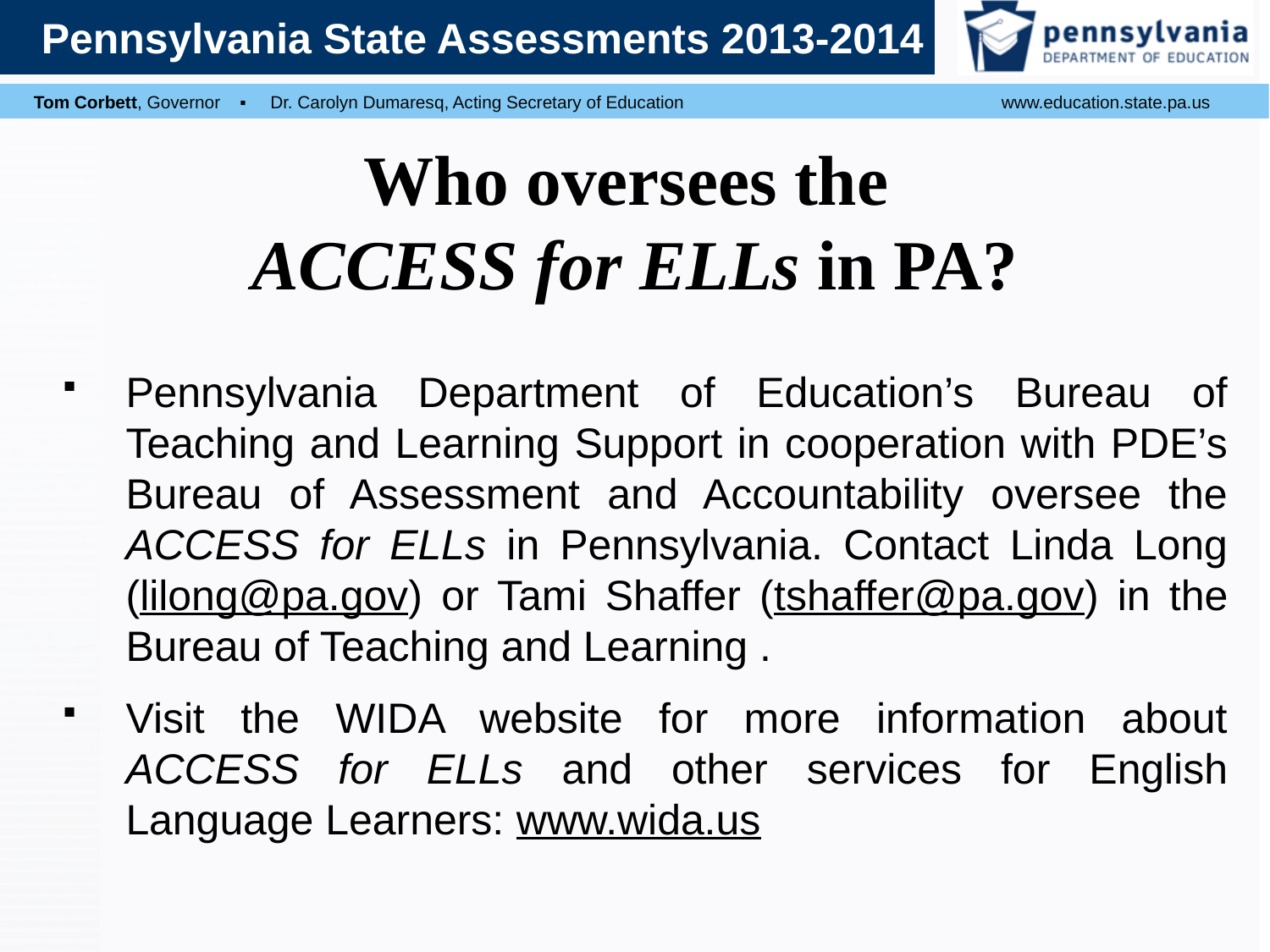

# Who oversees the ACCESS for ELLs in PA?
Pennsylvania Department of Education’s Bureau of Teaching and Learning Support in cooperation with PDE’s Bureau of Assessment and Accountability oversee the ACCESS for ELLs in Pennsylvania. Contact Linda Long (lilong@pa.gov) or Tami Shaffer (tshaffer@pa.gov) in the Bureau of Teaching and Learning .
Visit the WIDA website for more information about ACCESS for ELLs and other services for English Language Learners: www.wida.us